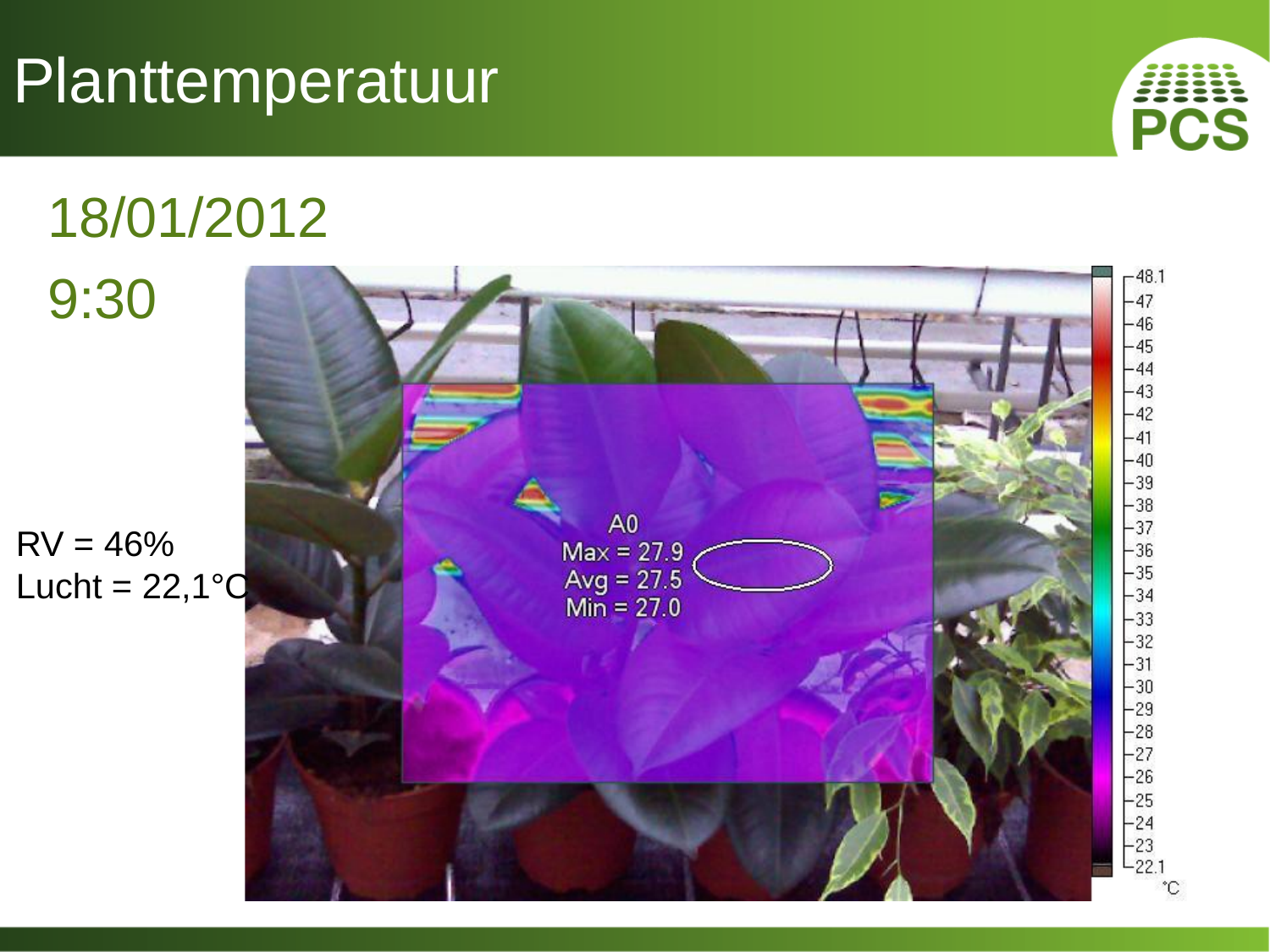

# Planttemperatuur
18/01/2012
9:30

RV = 46%
Lucht = 22,1°C